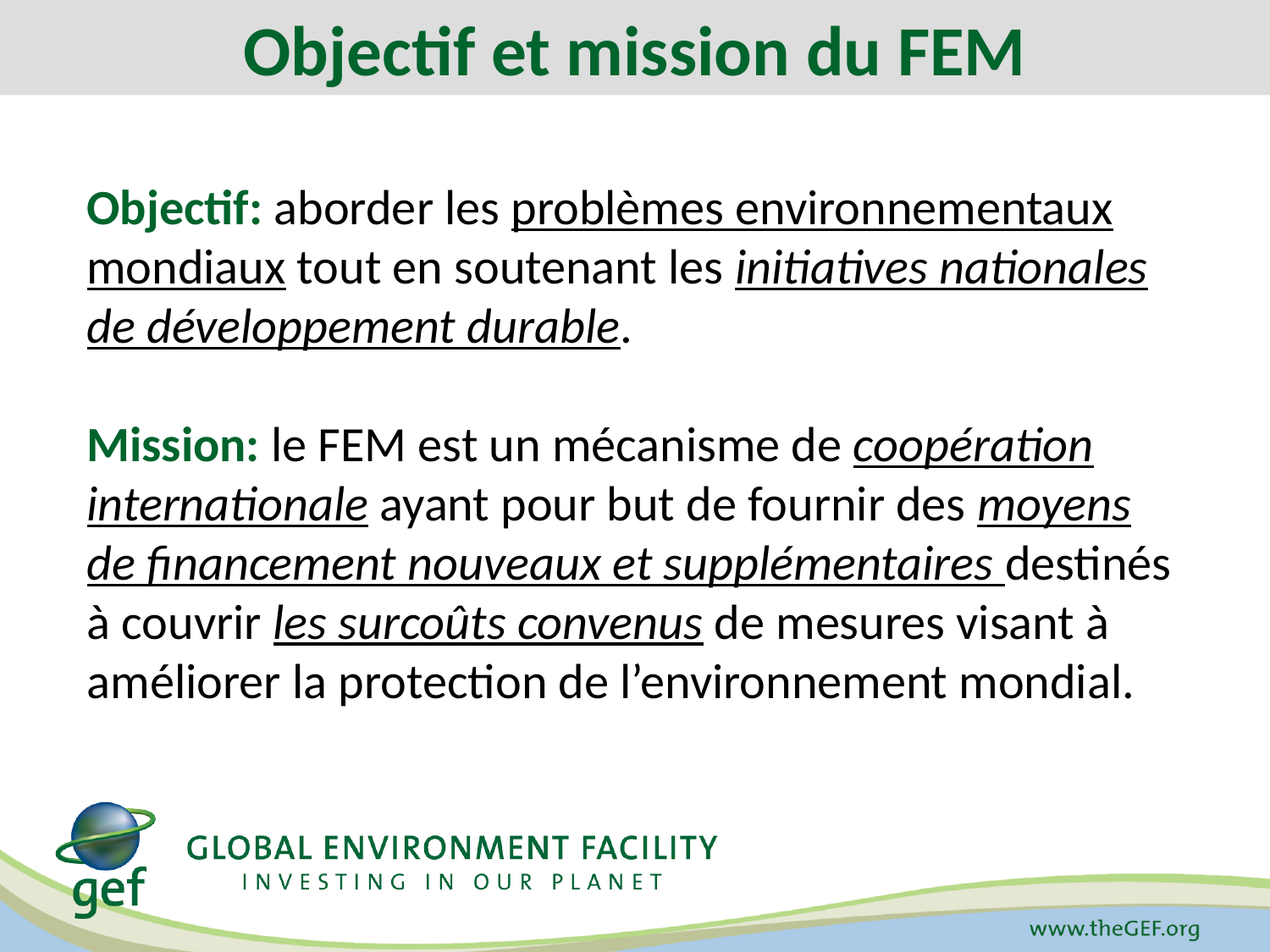

Objectif et mission du FEM
Objectif: aborder les problèmes environnementaux mondiaux tout en soutenant les initiatives nationales de développement durable.

Mission: le FEM est un mécanisme de coopération internationale ayant pour but de fournir des moyens de financement nouveaux et supplémentaires destinés à couvrir les surcoûts convenus de mesures visant à améliorer la protection de l’environnement mondial.